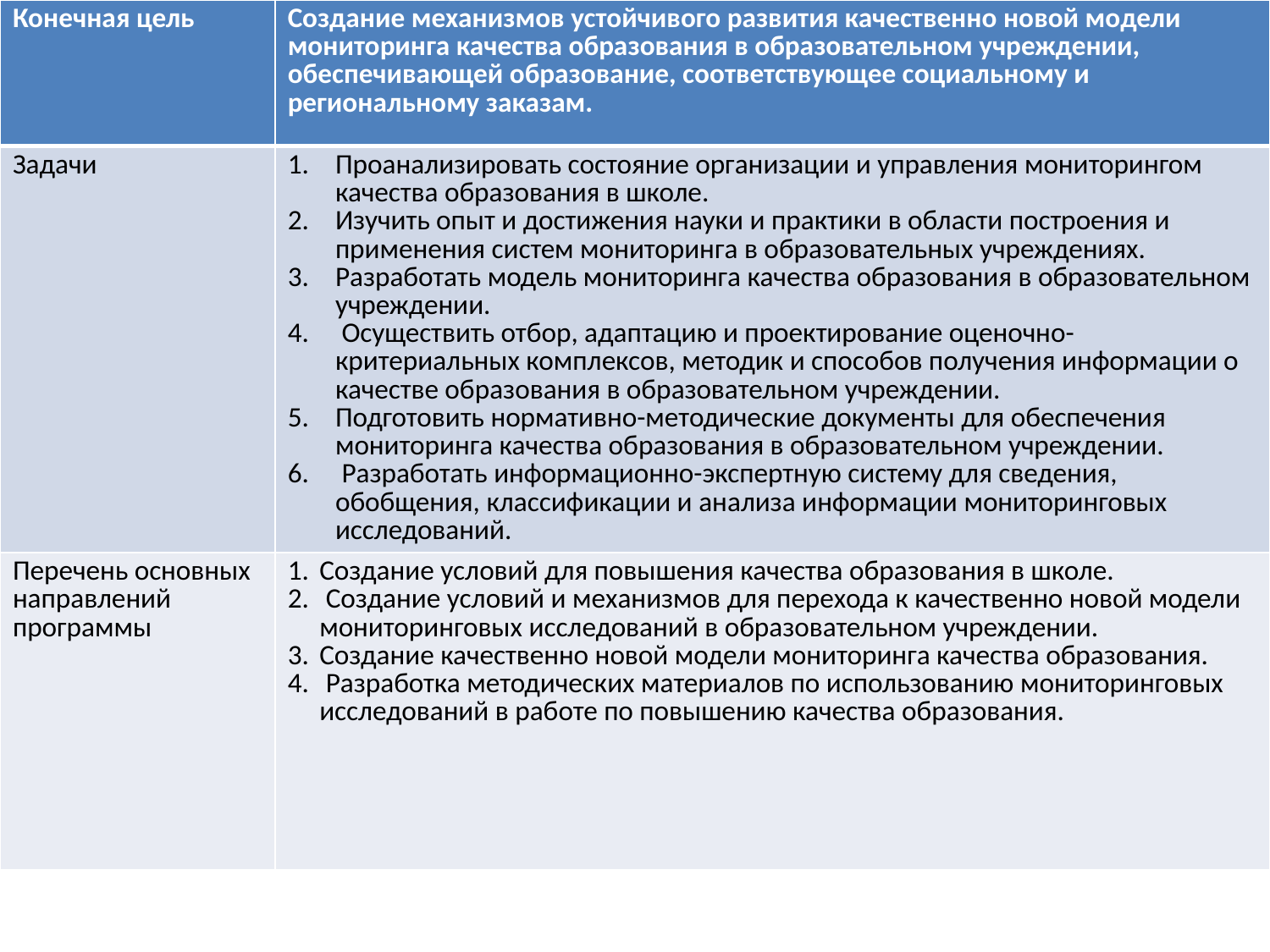

| Конечная цель | Создание механизмов устойчивого развития качественно новой модели мониторинга качества образования в образовательном учреждении, обеспечивающей образование, соответствующее социальному и региональному заказам. |
| --- | --- |
| Задачи | Проанализировать состояние организации и управления мониторингом качества образования в школе. Изучить опыт и достижения науки и практики в области построения и применения систем мониторинга в образовательных учреждениях. Разработать модель мониторинга качества образования в образовательном учреждении. Осуществить отбор, адаптацию и проектирование оценочно-критериальных комплексов, методик и способов получения информации о качестве образования в образовательном учреждении. Подготовить нормативно-методические документы для обеспечения мониторинга качества образования в образовательном учреждении. Разработать информационно-экспертную систему для сведения, обобщения, классификации и анализа информации мониторинговых исследований. |
| Перечень основных направлений программы | Создание условий для повышения качества образования в школе. Создание условий и механизмов для перехода к качественно новой модели мониторинговых исследований в образовательном учреждении. Создание качественно новой модели мониторинга качества образования. Разработка методических материалов по использованию мониторинговых исследований в работе по повышению качества образования. |